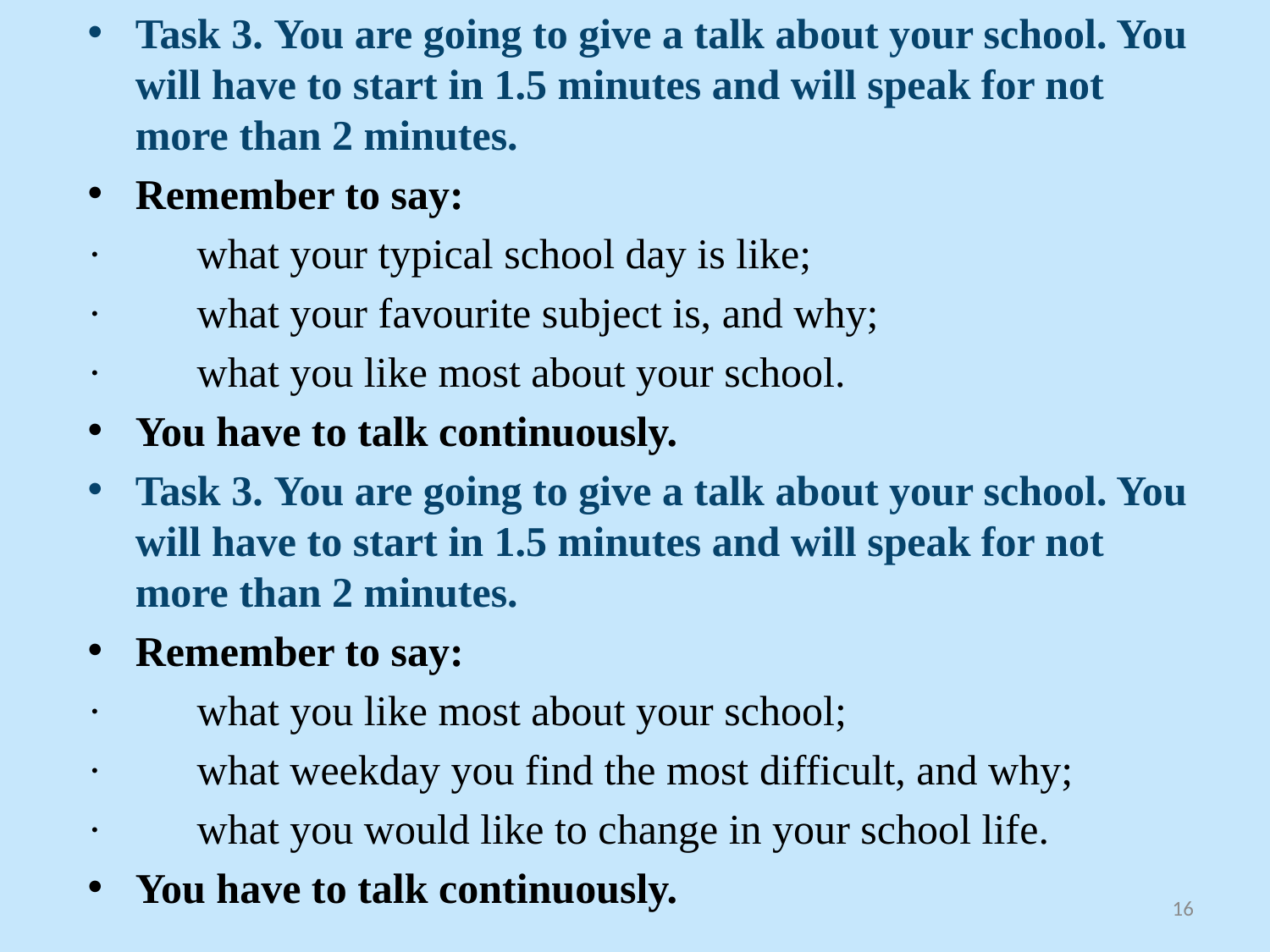

Task 3. You are going to give a talk about your school. You will have to start in 1.5 minutes and will speak for not more than 2 minutes.
Remember to say:
·         what your typical school day is like;
·         what your favourite subject is, and why;
·         what you like most about your school.
You have to talk continuously.
Task 3. You are going to give a talk about your school. You will have to start in 1.5 minutes and will speak for not more than 2 minutes.
Remember to say:
·         what you like most about your school;
·         what weekday you find the most difficult, and why;
·         what you would like to change in your school life.
You have to talk continuously.

#
16